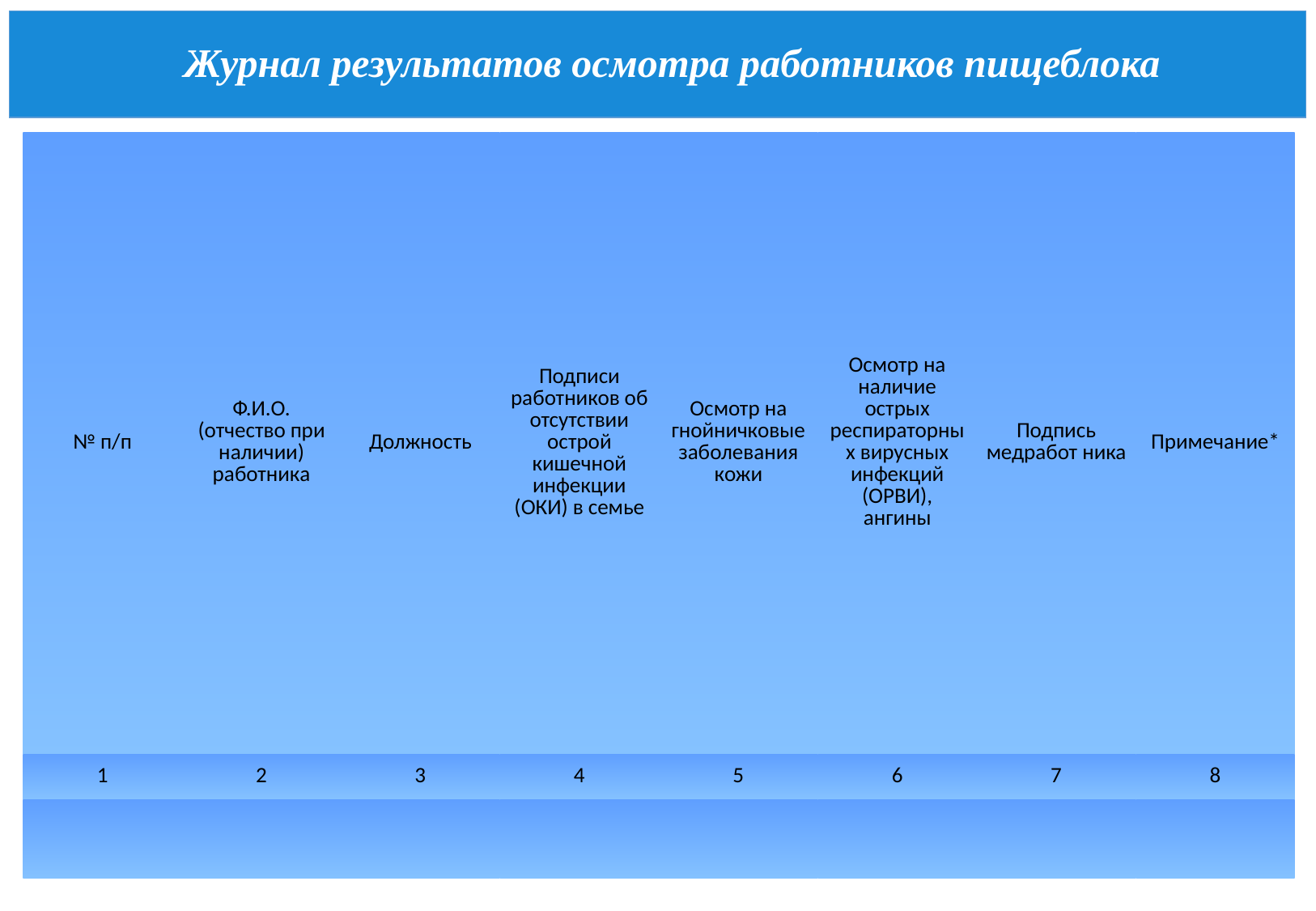

# Журнал результатов осмотра работников пищеблока
| № п/п | Ф.И.О. (отчество при наличии) работника | Должность | Подписи работников об отсутствии острой кишечной инфекции (ОКИ) в семье | Осмотр на гнойничковые заболевания кожи | Осмотр на наличие острых респираторных вирусных инфекций (ОРВИ), ангины | Подпись медработ ника | Примечание\* |
| --- | --- | --- | --- | --- | --- | --- | --- |
| 1 | 2 | 3 | 4 | 5 | 6 | 7 | 8 |
|  |  |  |  |  |  |  |  |
36